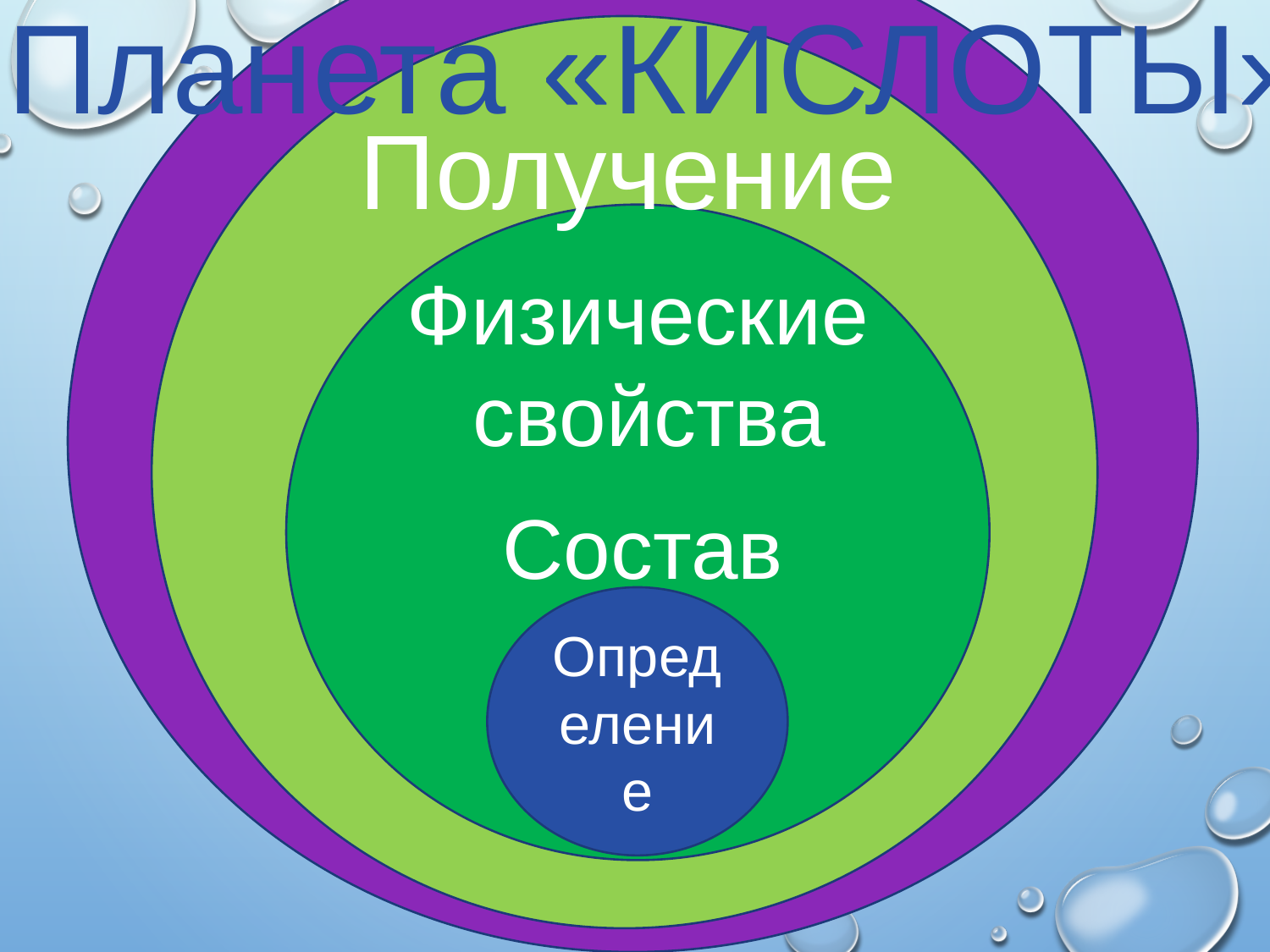

Планета «КИСЛОТЫ»

Получение

Физические
 свойства

Состав
Определение